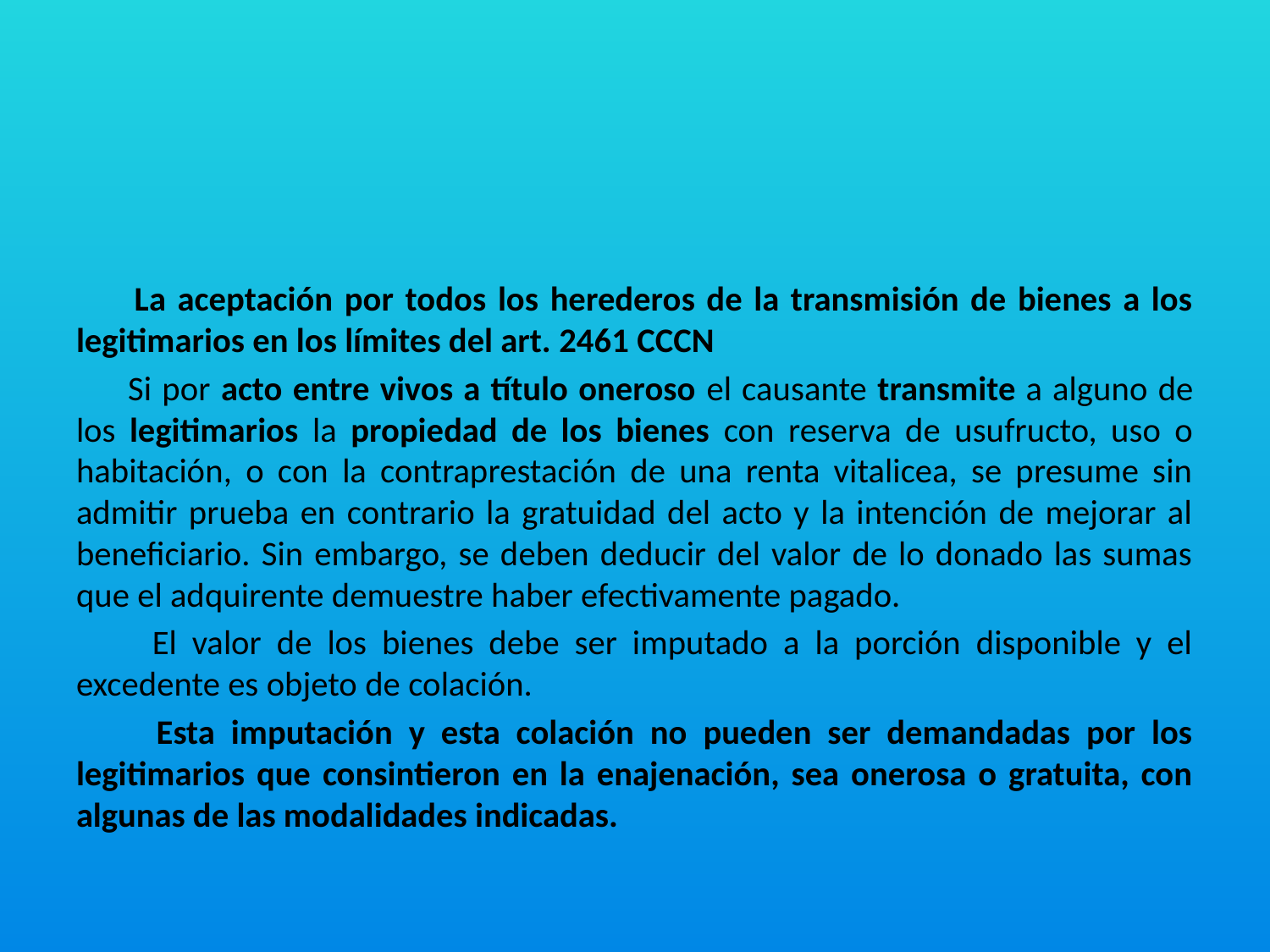

#

     La aceptación por todos los herederos de la transmisión de bienes a los legitimarios en los límites del art. 2461 CCCN
     Si por acto entre vivos a título oneroso el causante transmite a alguno de los legitimarios la propiedad de los bienes con reserva de usufructo, uso o habitación, o con la contraprestación de una renta vitalicea, se presume sin admitir prueba en contrario la gratuidad del acto y la intención de mejorar al beneficiario. Sin embargo, se deben deducir del valor de lo donado las sumas que el adquirente demuestre haber efectivamente pagado.
     El valor de los bienes debe ser imputado a la porción disponible y el excedente es objeto de colación.
     Esta imputación y esta colación no pueden ser demandadas por los legitimarios que consintieron en la enajenación, sea onerosa o gratuita, con algunas de las modalidades indicadas.